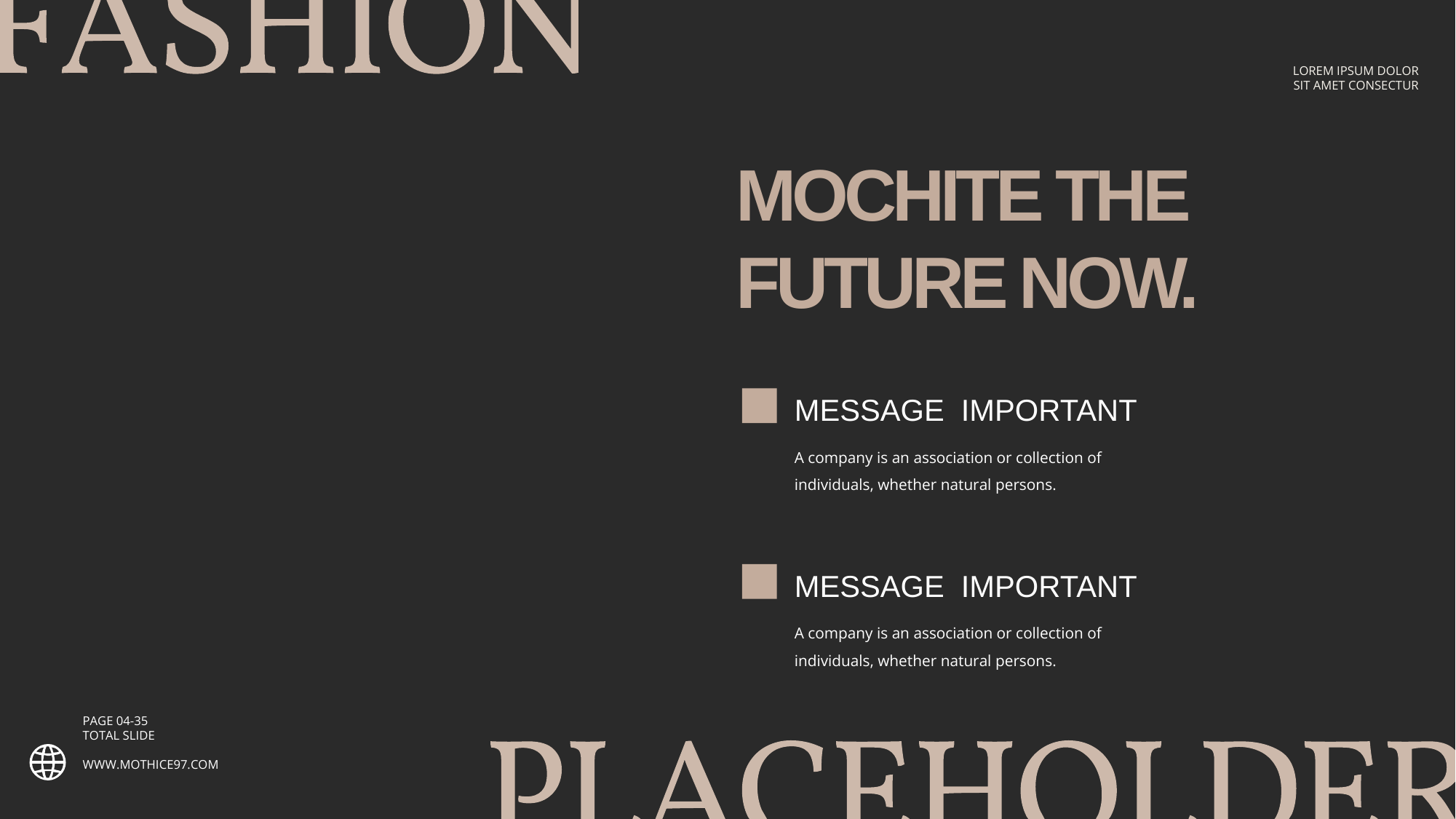

LOREM IPSUM DOLOR SIT AMET CONSECTUR
MOCHITE THE FUTURE NOW.

MESSAGE  IMPORTANT

A company is an association or collection of individuals, whether natural persons.
MESSAGE  IMPORTANT

A company is an association or collection of individuals, whether natural persons.
PAGE 04-35
TOTAL SLIDE

WWW.MOTHICE97.COM